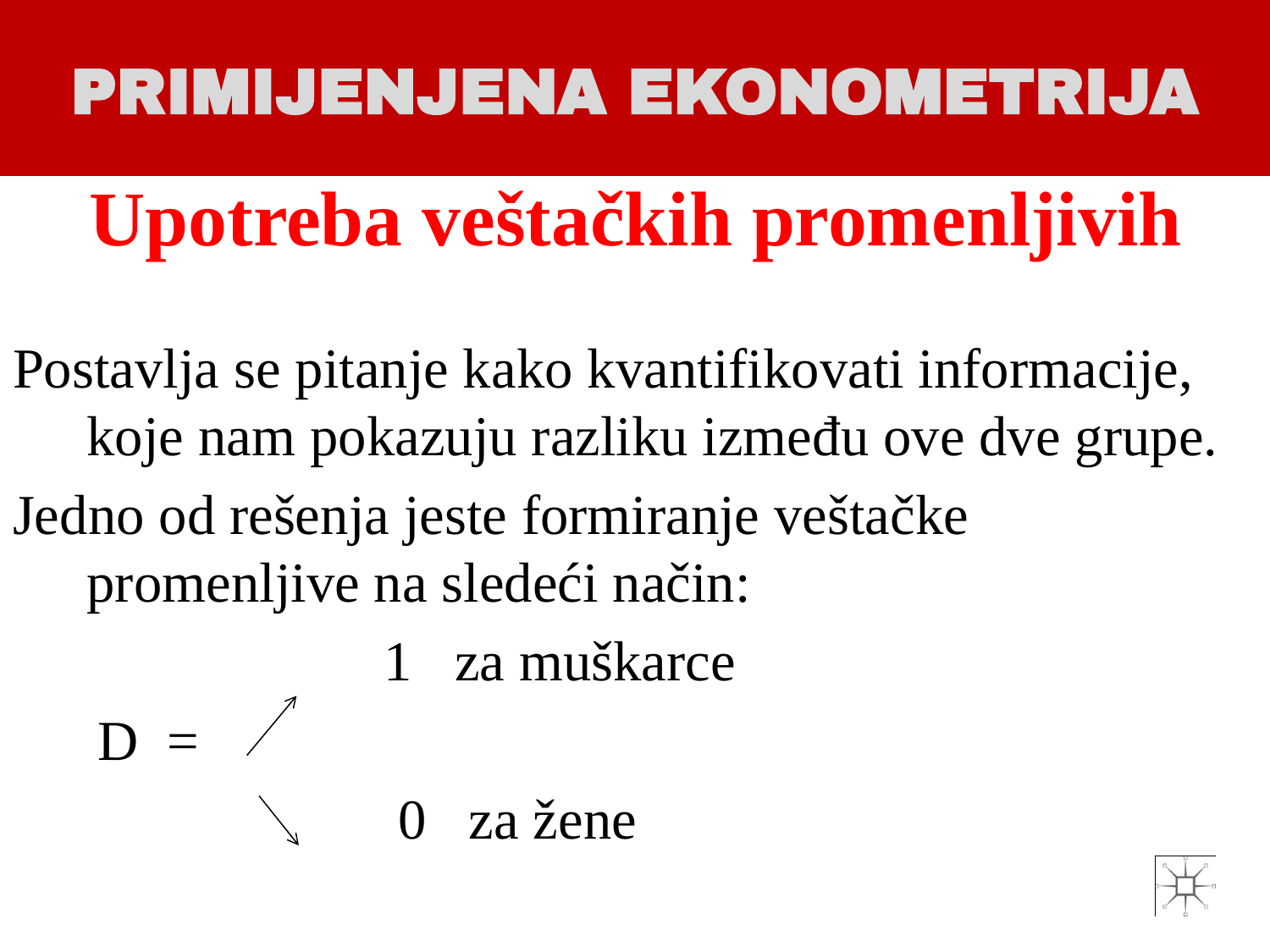

PRIMIJENJENA EKONOMETRIJA
# Upotreba veštačkih promenljivih

Postavlja se pitanje kako kvantifikovati informacije, koje nam pokazuju razliku između ove dve grupe.
Jedno od rešenja jeste formiranje veštačke promenljive na sledeći način:
		            1   za muškarce
      D  =
		             0   za žene